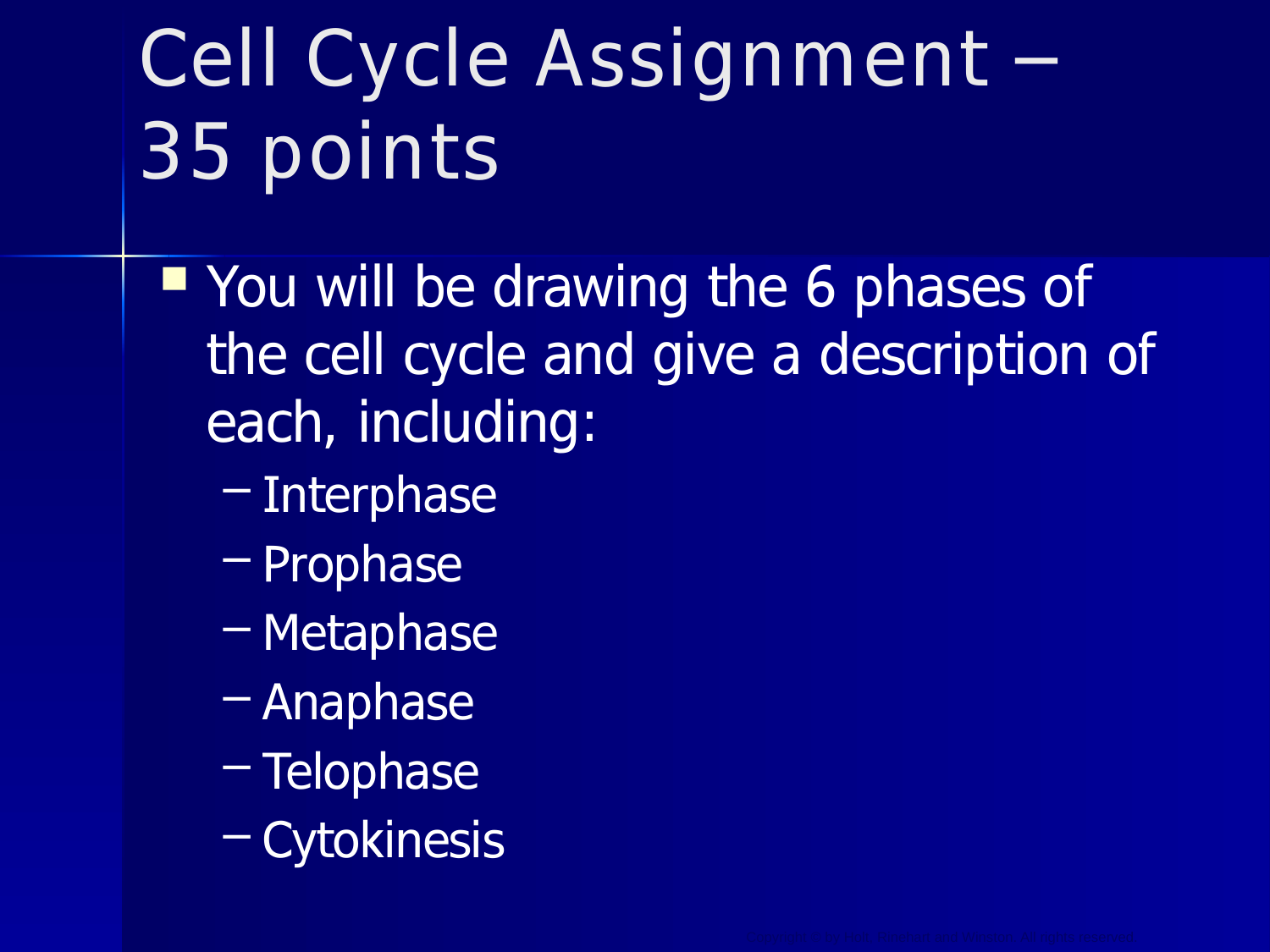

# Cell Cycle Assignment – 35 points
You will be drawing the 6 phases of the cell cycle and give a description of each, including:
Interphase
Prophase
Metaphase
Anaphase
Telophase
Cytokinesis